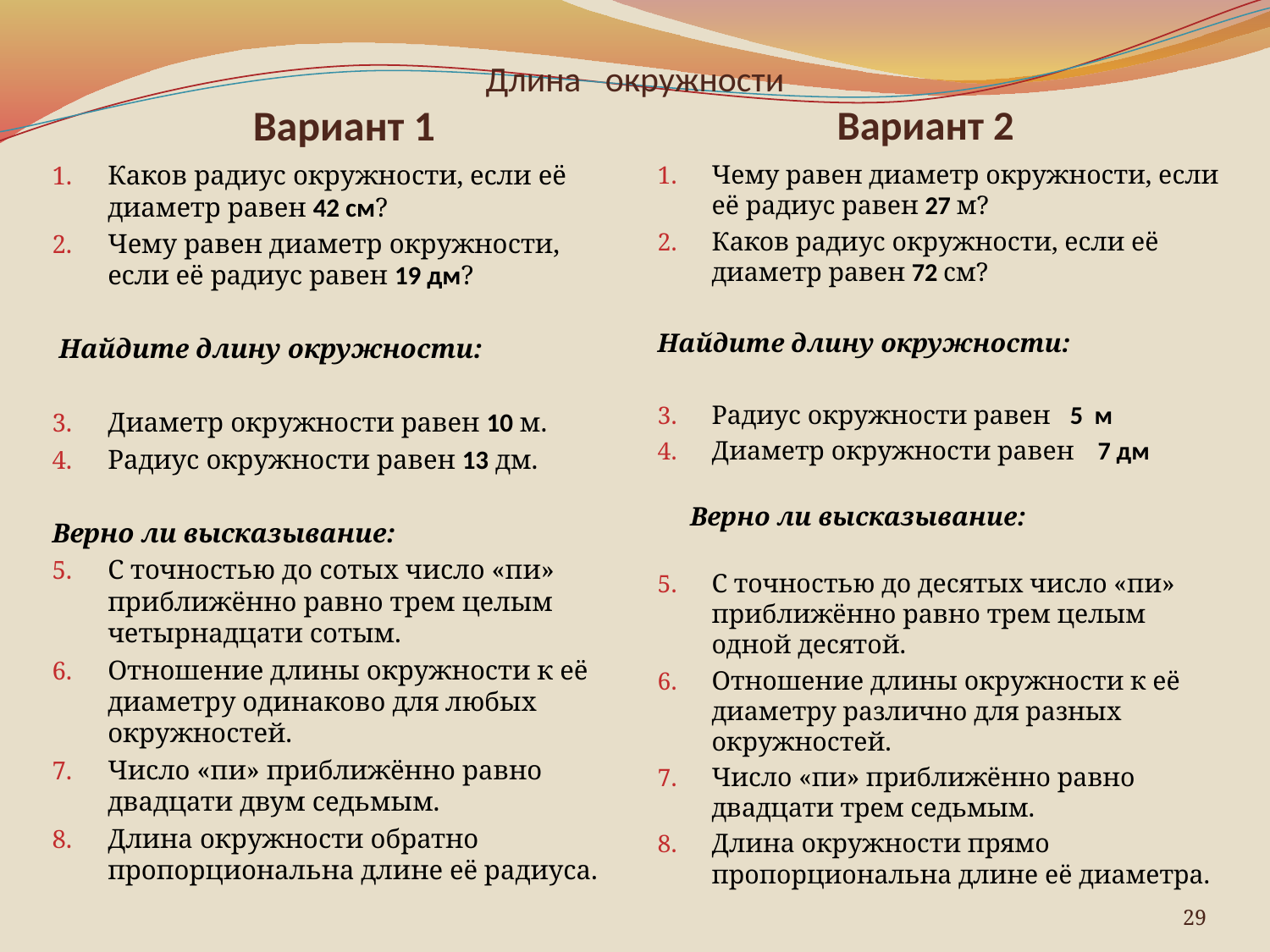

# Длина   окружности
Вариант 1
Вариант 2
Каков радиус окружности, если её диаметр равен 42 см?
Чему равен диаметр окружности, если её радиус равен 19 дм?

 Найдите длину окружности:

Диаметр окружности равен 10 м.
Радиус окружности равен 13 дм.

Верно ли высказывание:
С точностью до сотых число «пи» приближённо равно трем целым четырнадцати сотым.
Отношение длины окружности к её диаметру одинаково для любых окружностей.
Число «пи» приближённо равно двадцати двум седьмым.
Длина окружности обратно пропорциональна длине её радиуса.
Чему равен диаметр окружности, если её радиус равен 27 м?
Каков радиус окружности, если её диаметр равен 72 см?

Найдите длину окружности:

Радиус окружности равен   5  м
Диаметр окружности равен    7 дм
Верно ли высказывание:
С точностью до десятых число «пи» приближённо равно трем целым одной десятой.
Отношение длины окружности к её диаметру различно для разных окружностей.
Число «пи» приближённо равно двадцати трем седьмым.
Длина окружности прямо пропорциональна длине её диаметра.

29